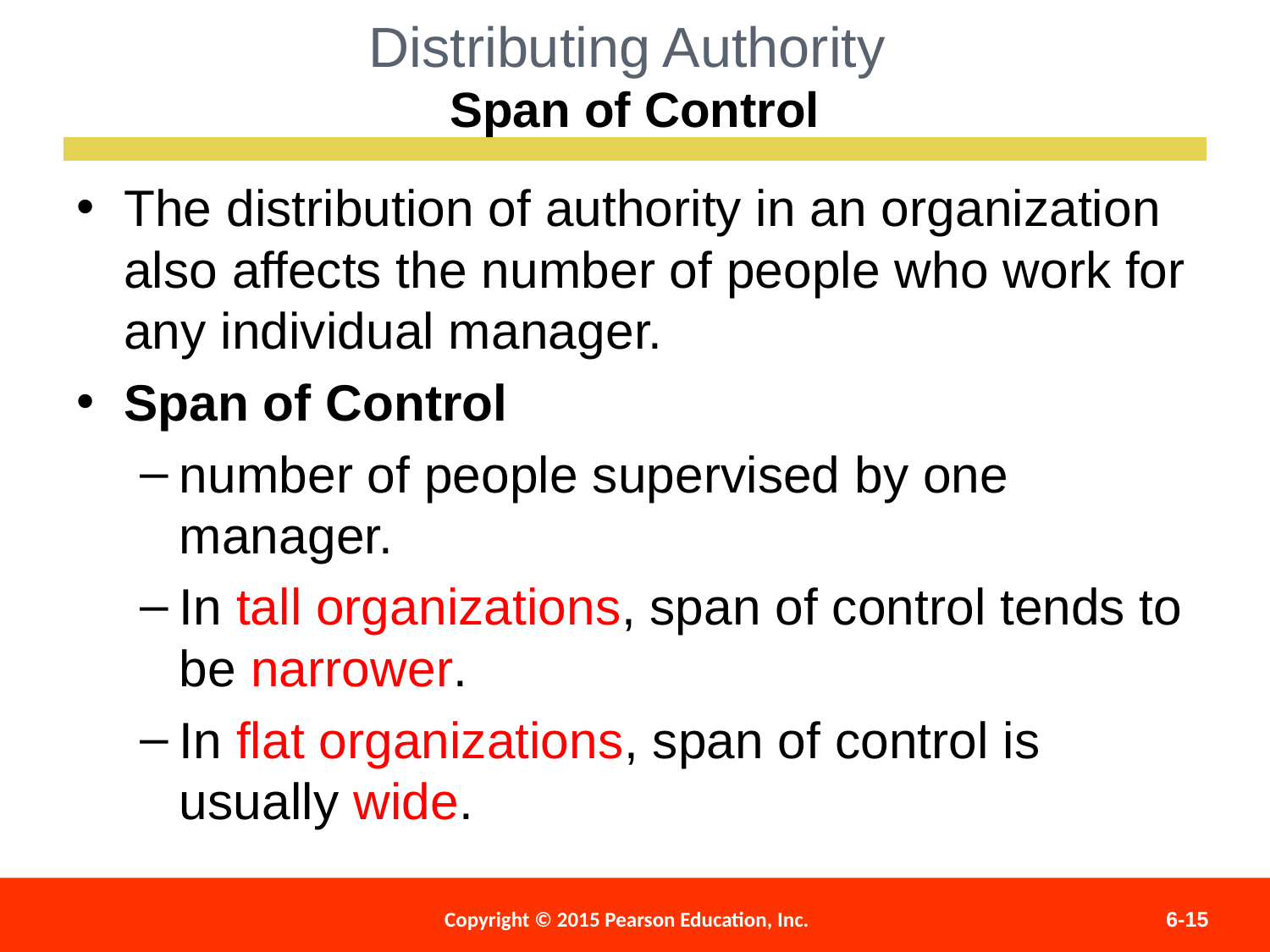

Distributing Authority
Span of Control
The distribution of authority in an organization also affects the number of people who work for any individual manager.
Span of Control
number of people supervised by one manager.
In tall organizations, span of control tends to be narrower.
In flat organizations, span of control is usually wide.